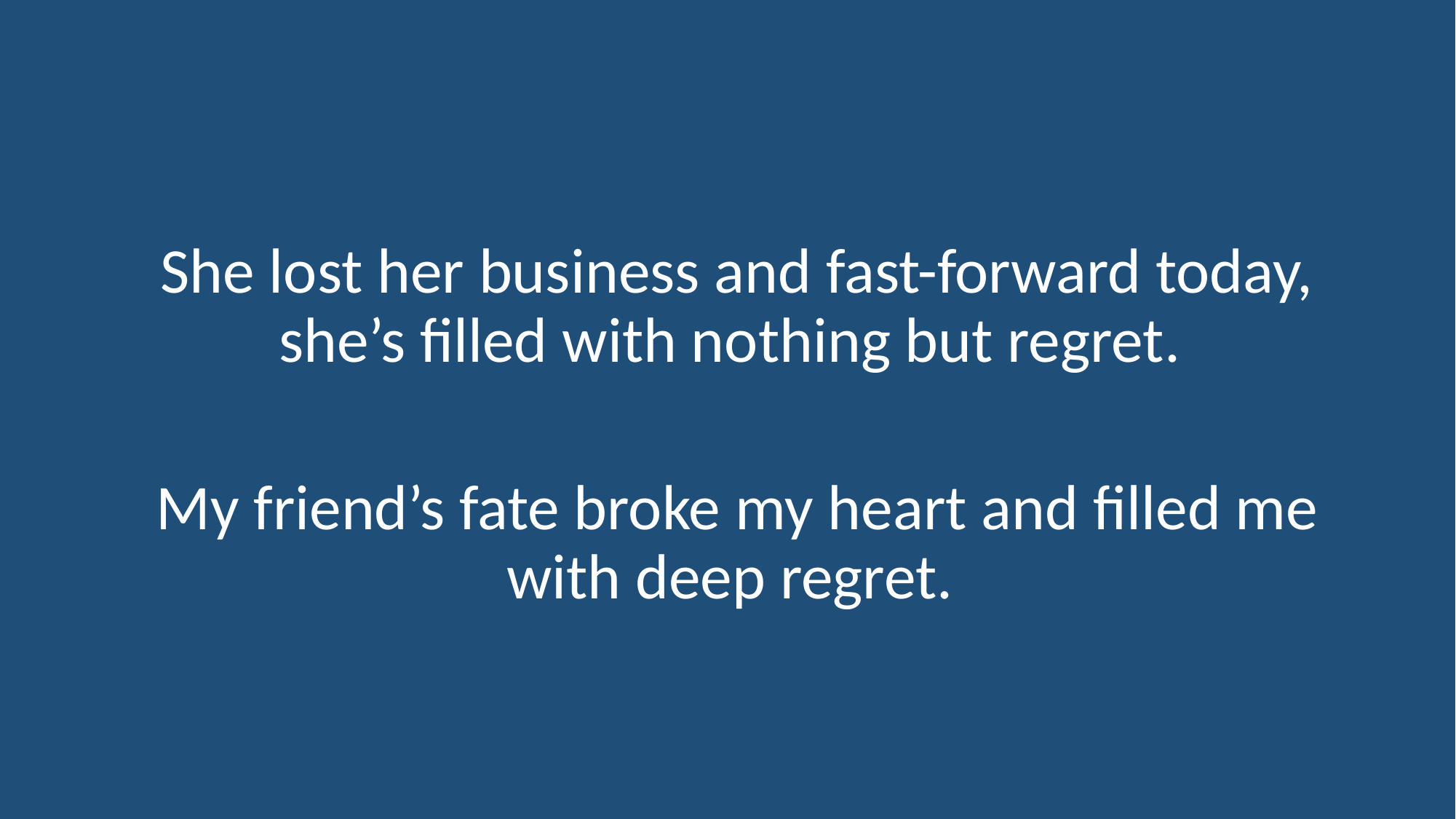

She lost her business and fast-forward today, she’s filled with nothing but regret.

My friend’s fate broke my heart and filled me with deep regret.